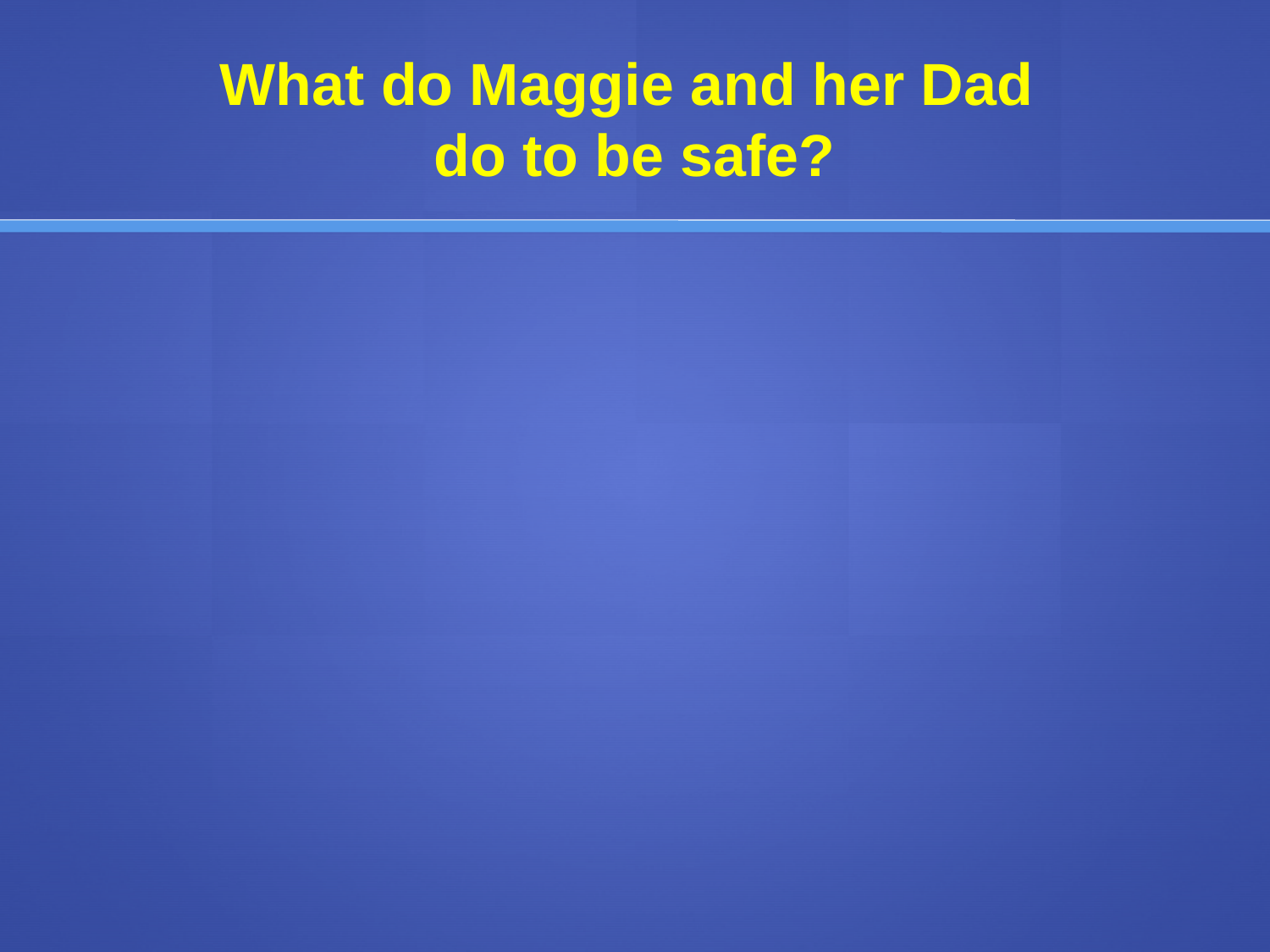

# What do Maggie and her Dad do to be safe?